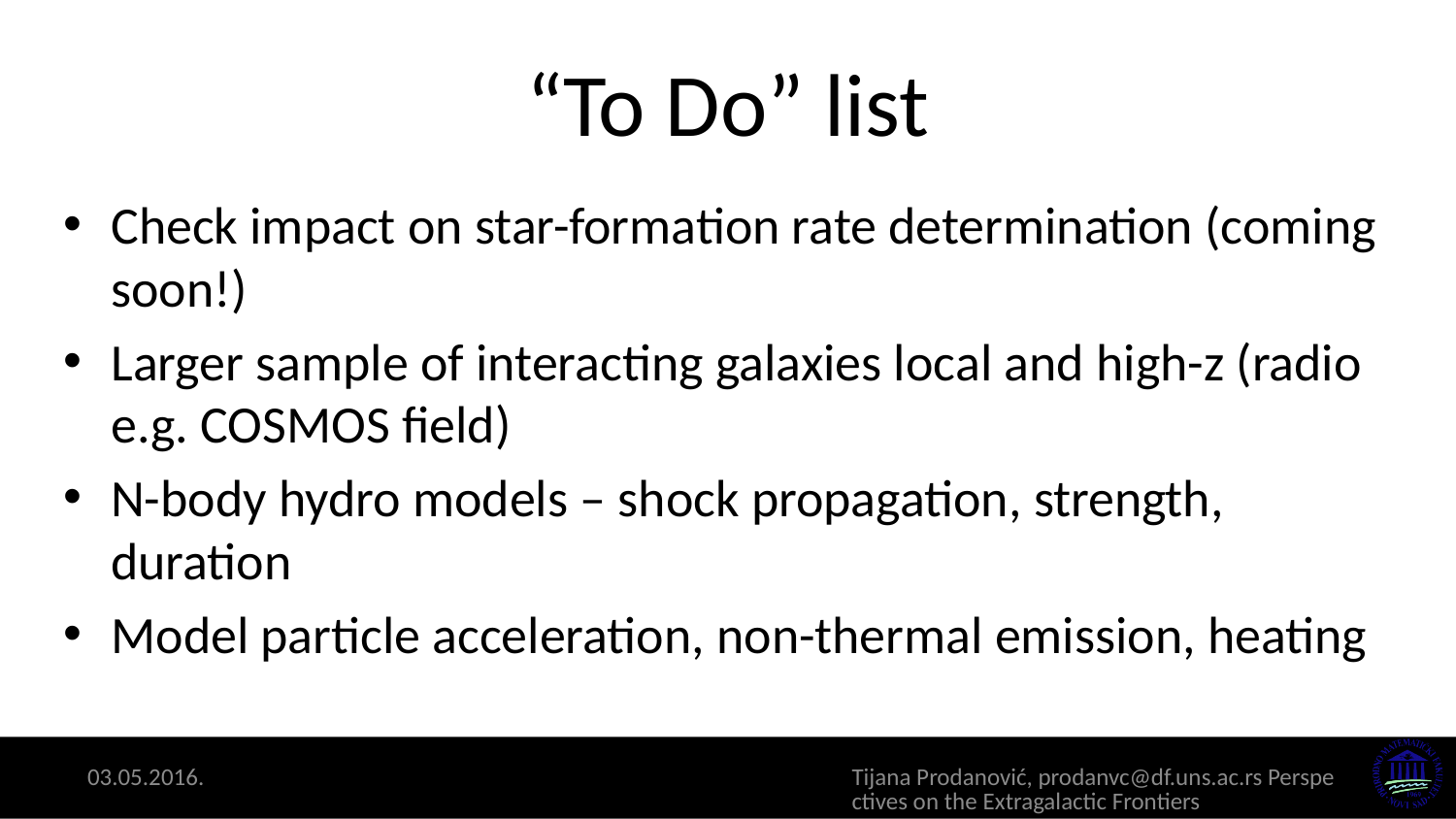

# “To Do” list
Check impact on star-formation rate determination (coming soon!)
Larger sample of interacting galaxies local and high-z (radio e.g. COSMOS field)
N-body hydro models – shock propagation, strength, duration
Model particle acceleration, non-thermal emission, heating
03.05.2016.
Tijana Prodanović, prodanvc@df.uns.ac.rs Perspectives on the Extragalactic Frontiers